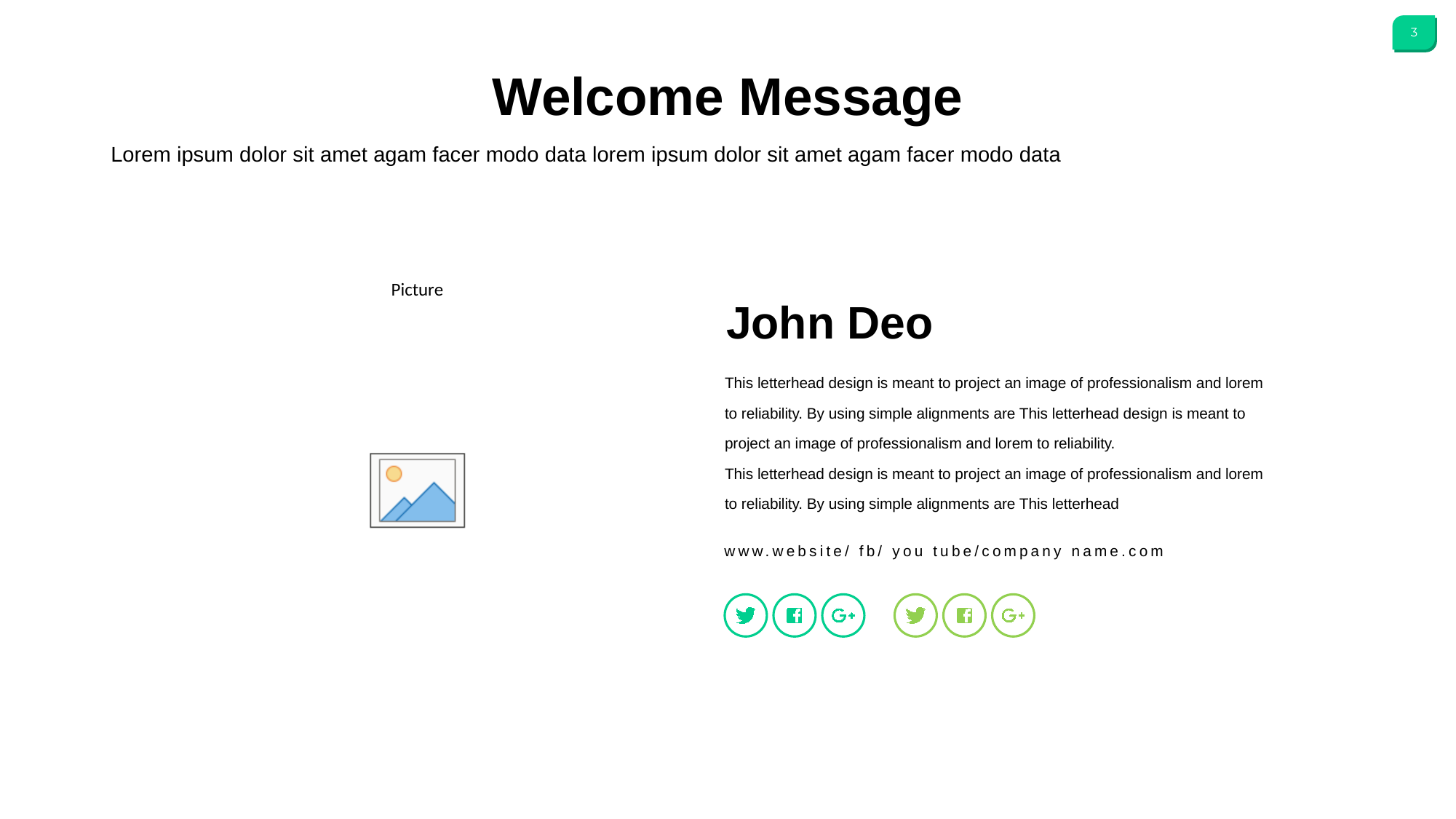

Welcome Message
Lorem ipsum dolor sit amet agam facer modo data lorem ipsum dolor sit amet agam facer modo data

John Deo
This letterhead design is meant to project an image of professionalism and lorem to reliability. By using simple alignments are This letterhead design is meant to project an image of professionalism and lorem to reliability.
This letterhead design is meant to project an image of professionalism and lorem to reliability. By using simple alignments are This letterhead
www.website/ fb/ you tube/company name.com